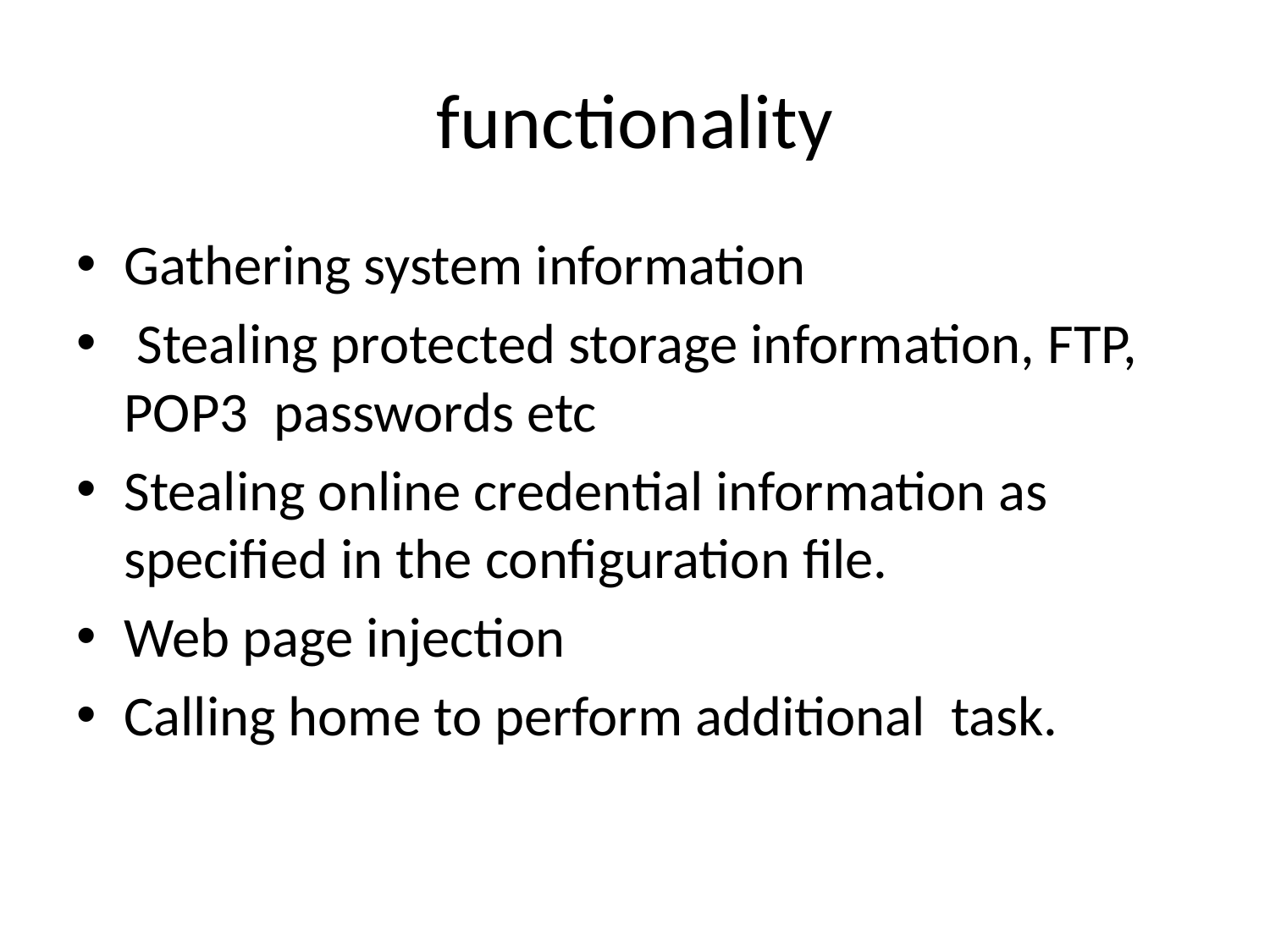

# functionality
Gathering system information
 Stealing protected storage information, FTP, POP3  passwords etc
Stealing online credential information as specified in the configuration file.
Web page injection
Calling home to perform additional  task.